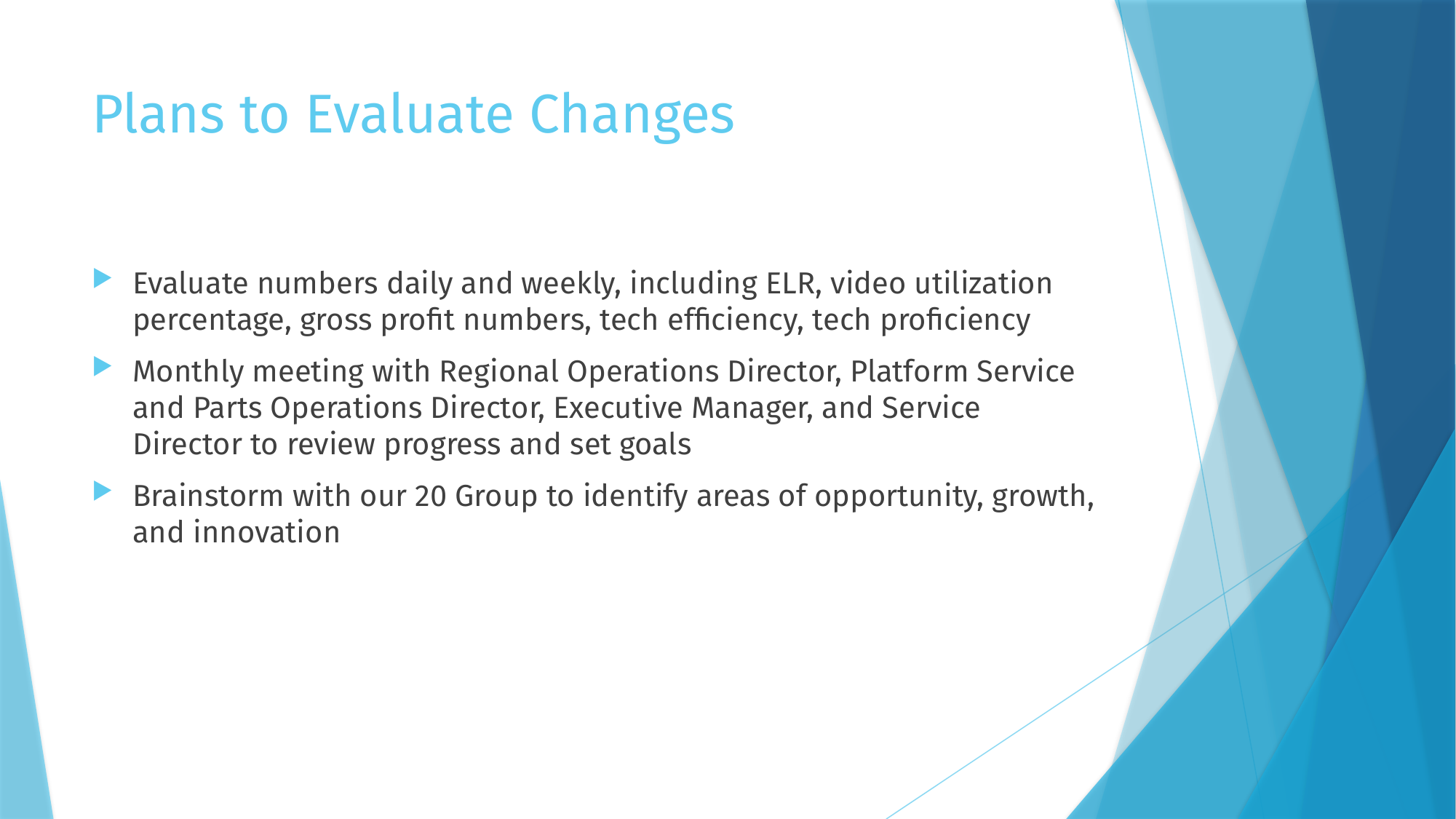

# Plans to Evaluate Changes
Evaluate numbers daily and weekly, including ELR, video utilization percentage, gross profit numbers, tech efficiency, tech proficiency
Monthly meeting with Regional Operations Director, Platform Service and Parts Operations Director, Executive Manager, and Service Director to review progress and set goals
Brainstorm with our 20 Group to identify areas of opportunity, growth, and innovation